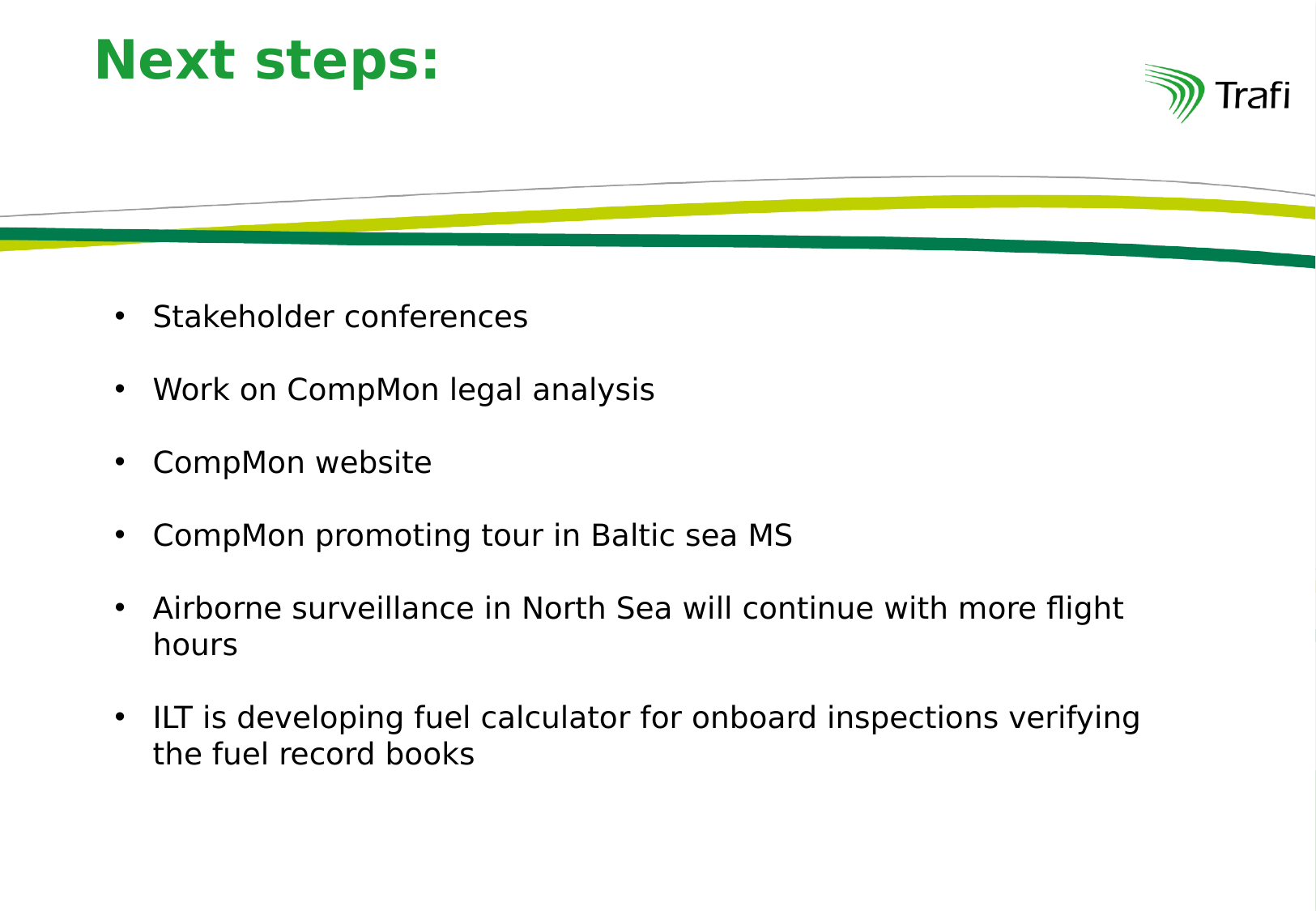

# Next steps:

Stakeholder conferences

Work on CompMon legal analysis

CompMon website

CompMon promoting tour in Baltic sea MS

Airborne surveillance in North Sea will continue with more flight hours

ILT is developing fuel calculator for onboard inspections verifying the fuel record books